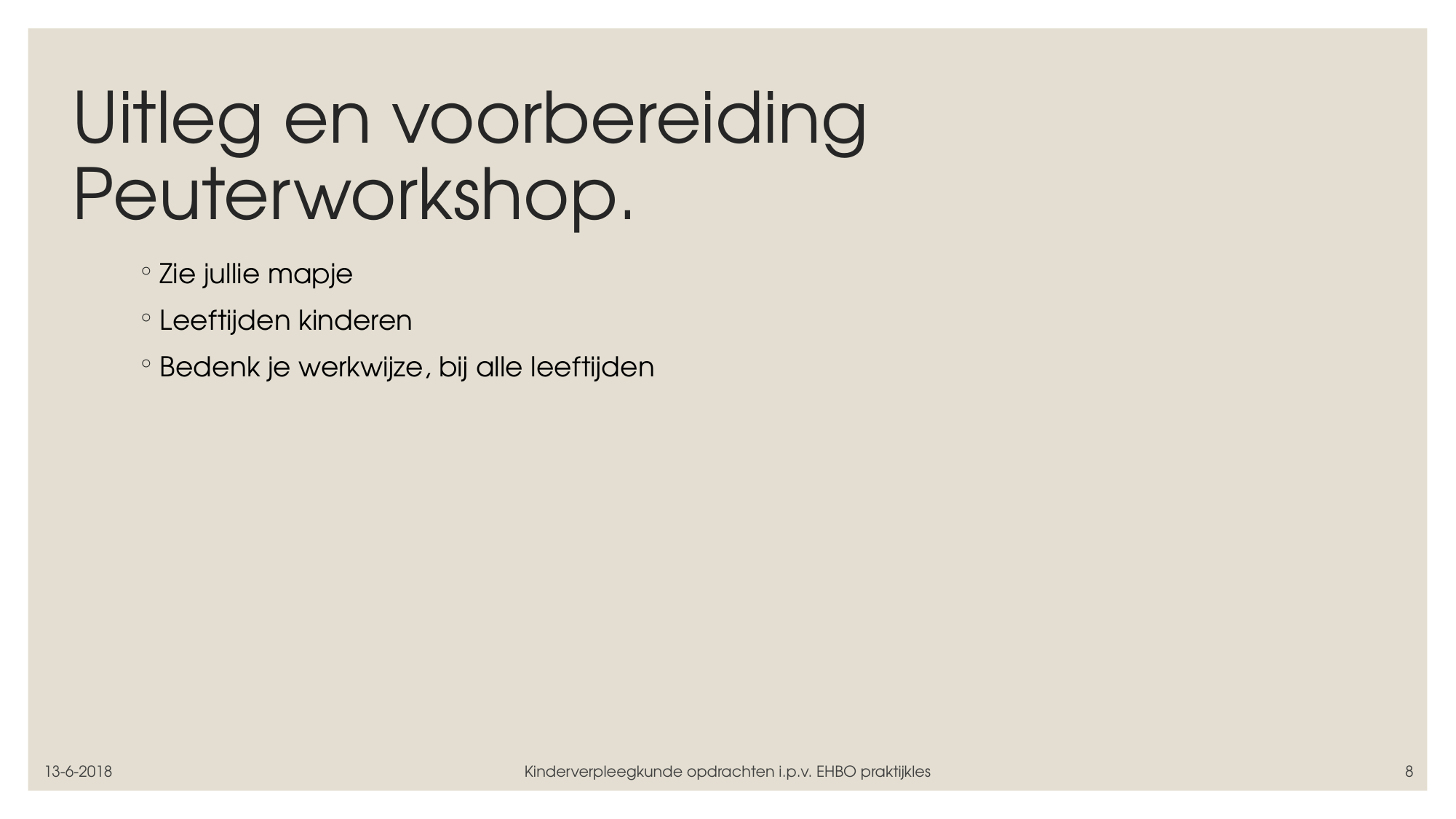

# Uitleg en voorbereiding Peuterworkshop.
Zie jullie mapje
Leeftijden kinderen
Bedenk je werkwijze, bij alle leeftijden
13-6-2018
Kinderverpleegkunde opdrachten i.p.v. EHBO praktijkles
8